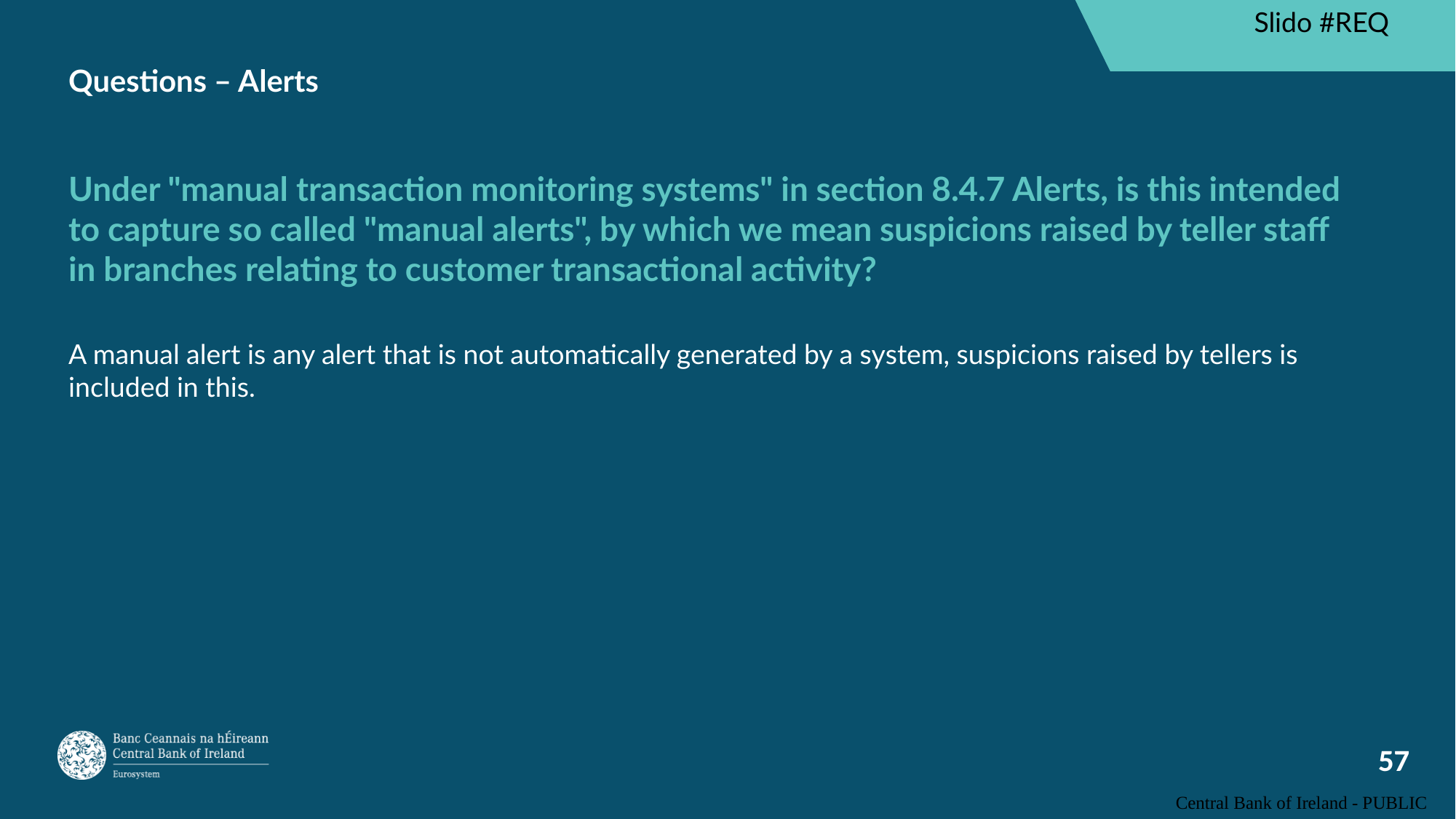

Slido #REQ
# Questions – Alerts
Under "manual transaction monitoring systems" in section 8.4.7 Alerts, is this intended to capture so called "manual alerts", by which we mean suspicions raised by teller staff in branches relating to customer transactional activity?
A manual alert is any alert that is not automatically generated by a system, suspicions raised by tellers is included in this.

Central Bank of Ireland - PUBLIC